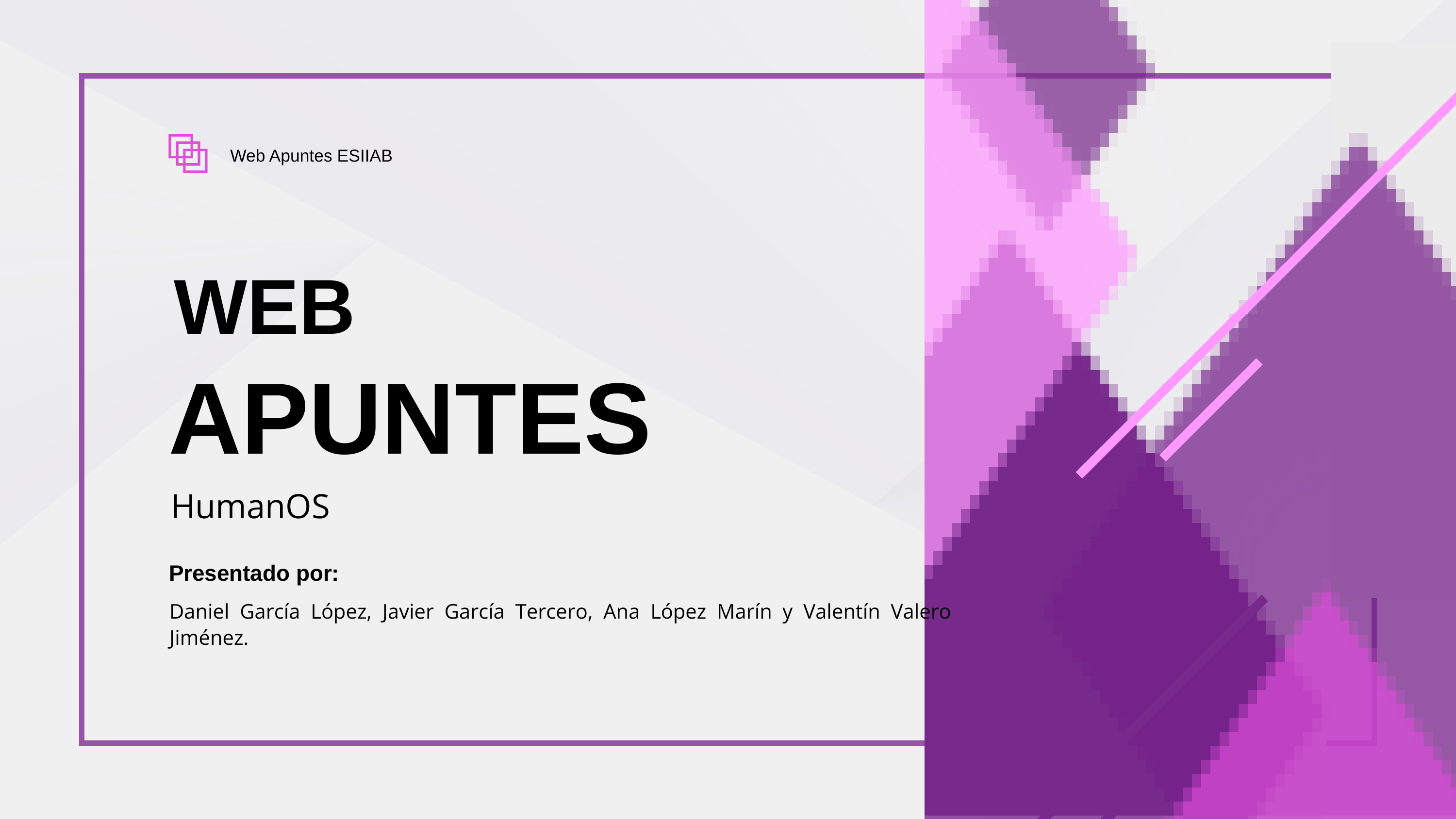

Web Apuntes ESIIAB
WEB

APUNTES

HumanOS
Presentado por:
Daniel García López, Javier García Tercero, Ana López Marín y Valentín Valero Jiménez.